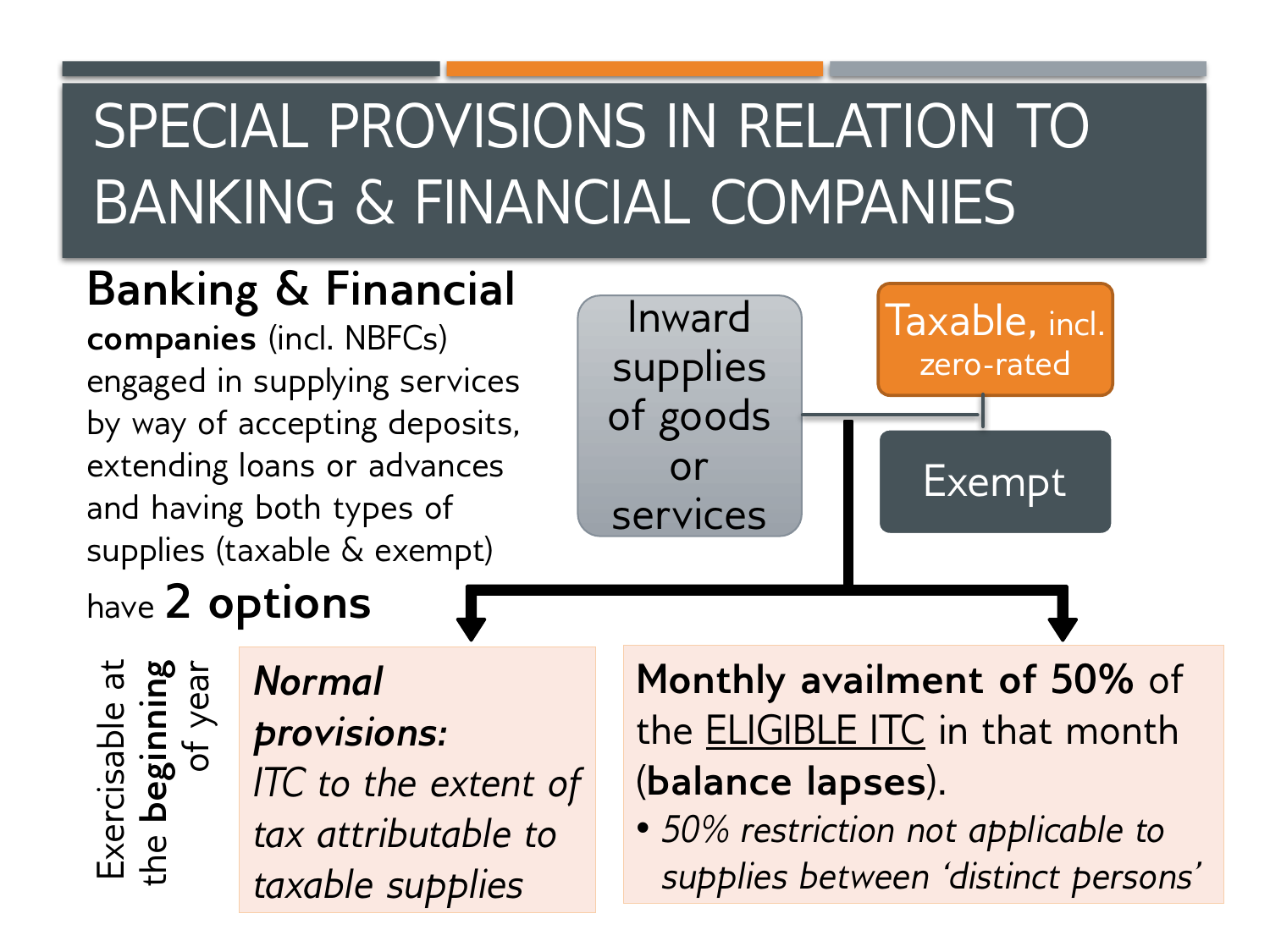

# Special provisions in relation to banking & Financial companies
Banking & Financial companies (incl. NBFCs) engaged in supplying services by way of accepting deposits, extending loans or advances and having both types of supplies (taxable & exempt) have 2 options
Taxable, incl. zero-rated
Inward supplies of goods or services
Exempt

Monthly availment of 50% of the ELIGIBLE ITC in that month (balance lapses).
50% restriction not applicable to supplies between ‘distinct persons’
Exercisable at the beginning of year
Normal provisions:
ITC to the extent of tax attributable to taxable supplies